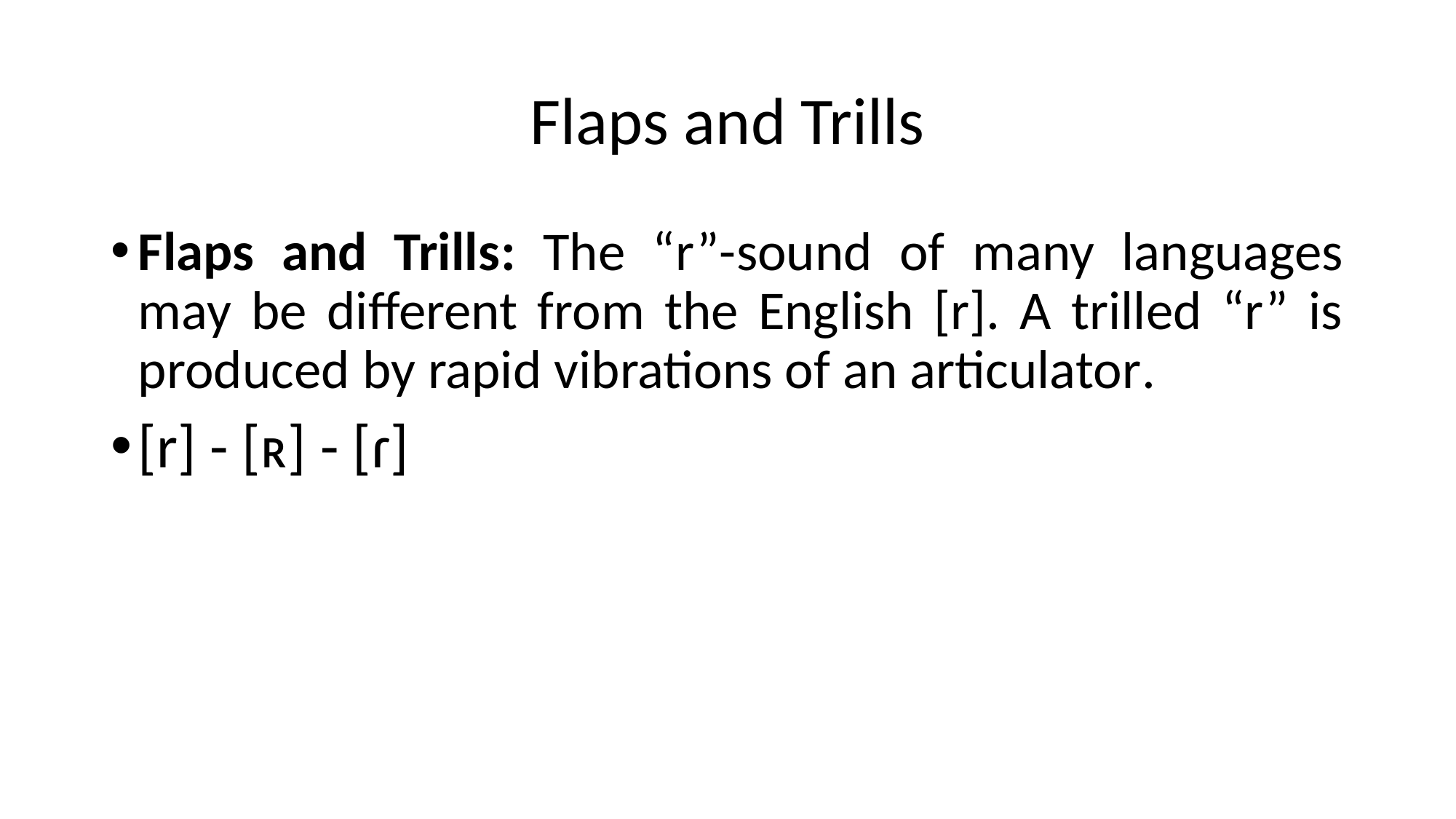

# Flaps and Trills
Flaps and Trills: The “r”-sound of many languages may be different from the English [r]. A trilled “r” is produced by rapid vibrations of an articulator.
[r] - [ʀ] - [ɾ]